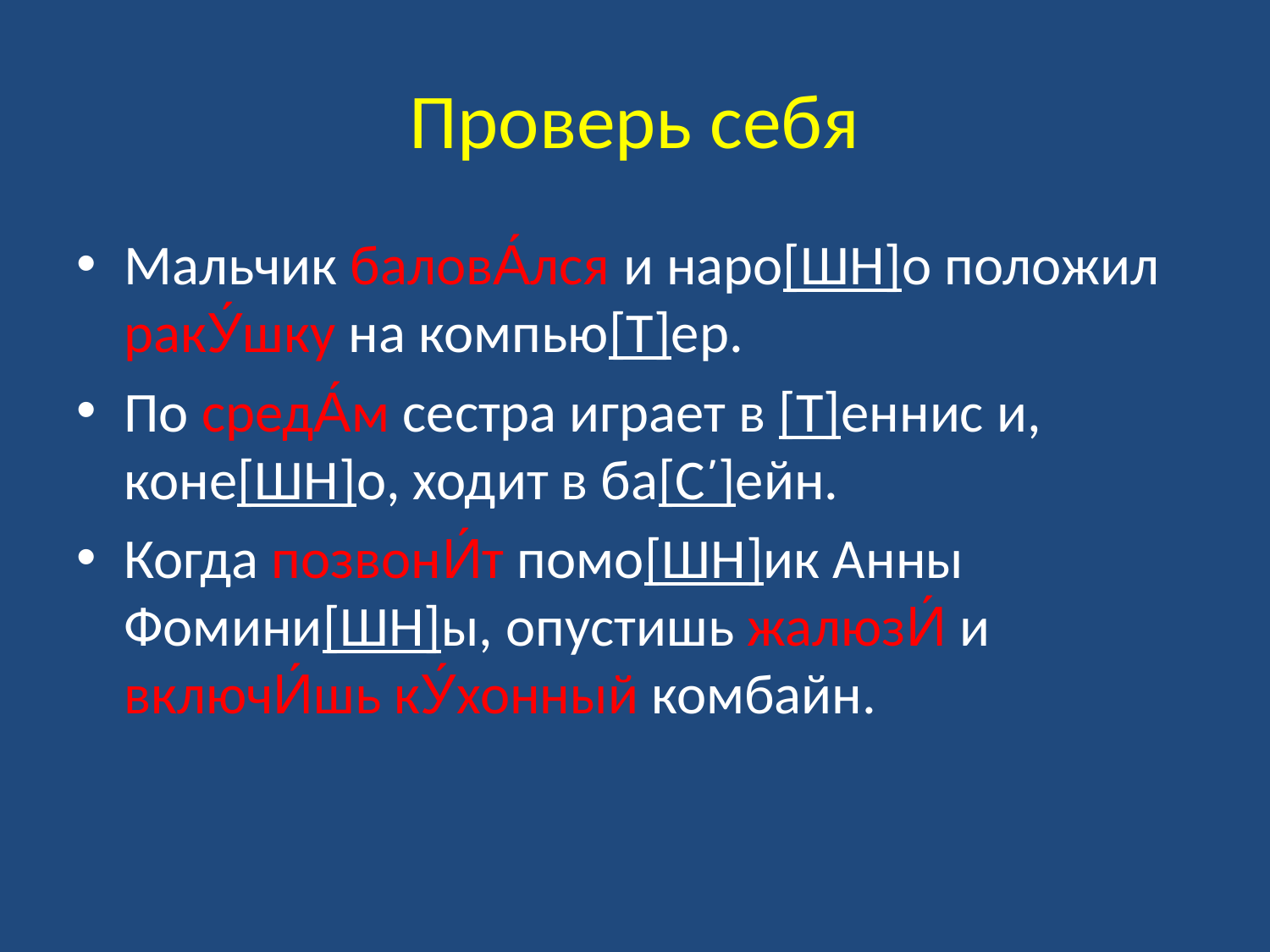

# Проверь себя
Мальчик баловА́лся и наро[ШН]о положил ракУ́шку на компью[Т]ер.
По средА́м сестра играет в [Т]еннис и, коне[ШН]о, ходит в ба[С̕ ]ейн.
Когда позвонИ́т помо[ШН]ик Анны Фомини[ШН]ы, опустишь жалюзИ́ и включИ́шь кУ́хонный комбайн.